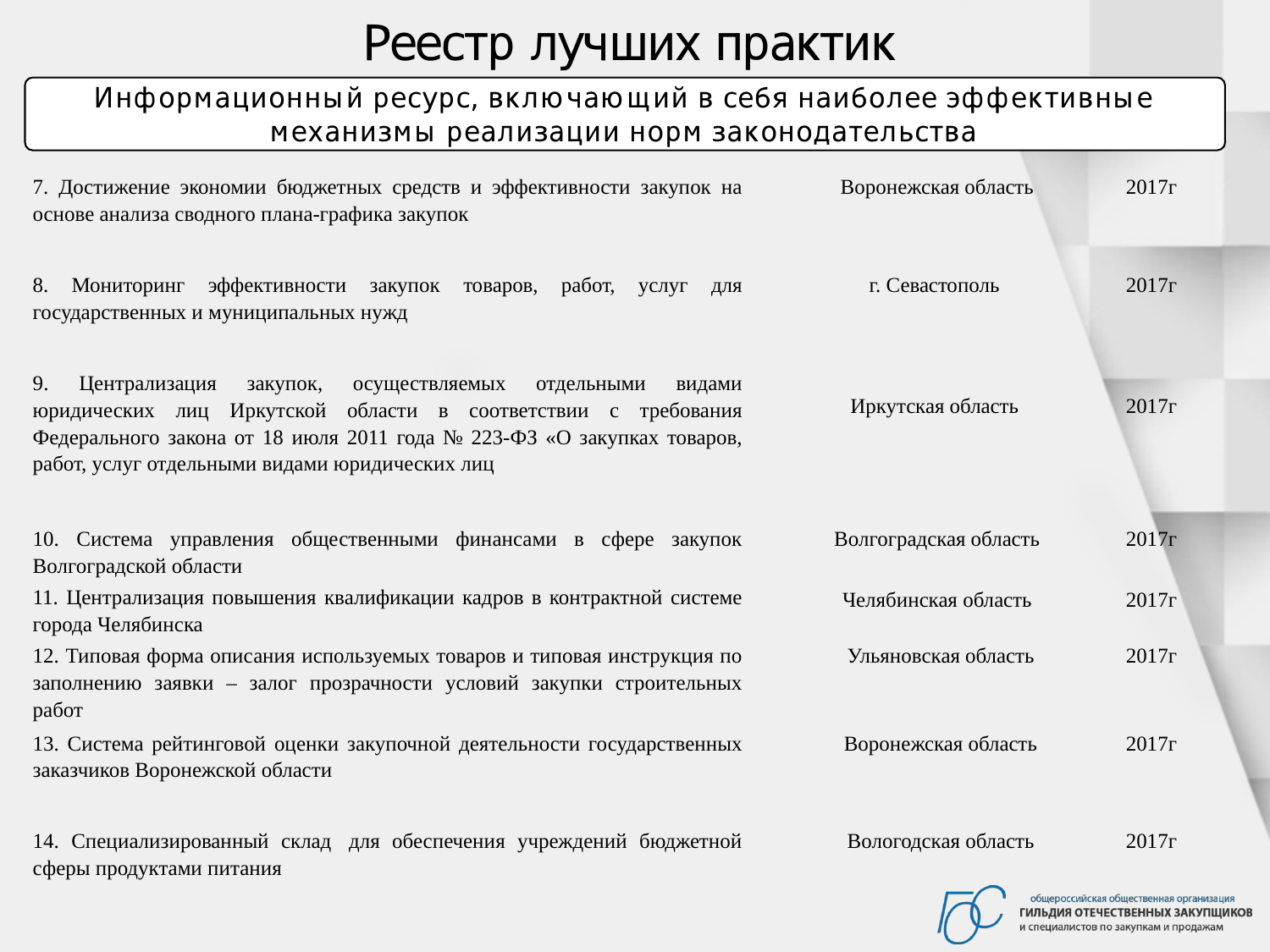

Реестр лучших практик

Информационный ресурс, включающий в себя наиболее эффективные механизмы реализации норм законодательства
| 7. Достижение экономии бюджетных средств и эффективности закупок на основе анализа сводного плана-графика закупок | Воронежская область | 2017г |
| --- | --- | --- |
| 8. Мониторинг эффективности закупок товаров, работ, услуг для государственных и муниципальных нужд | г. Севастополь | 2017г |
| 9. Централизация закупок, осуществляемых отдельными видами юридических лиц Иркутской области в соответствии с требования Федерального закона от 18 июля 2011 года № 223-ФЗ «О закупках товаров, работ, услуг отдельными видами юридических лиц | Иркутская область | 2017г |
| 10. Система управления общественными финансами в сфере закупок Волгоградской области | Волгоградская область | 2017г |
| 11. Централизация повышения квалификации кадров в контрактной системе города Челябинска | Челябинская область | 2017г |
| 12. Типовая форма описания используемых товаров и типовая инструкция по заполнению заявки – залог прозрачности условий закупки строительных работ | Ульяновская область | 2017г |
| 13. Система рейтинговой оценки закупочной деятельности государственных заказчиков Воронежской области | Воронежская область | 2017г |
| 14. Специализированный склад  для обеспечения учреждений бюджетной сферы продуктами питания | Вологодская область | 2017г |
|  |  |  |
|  |  |  |